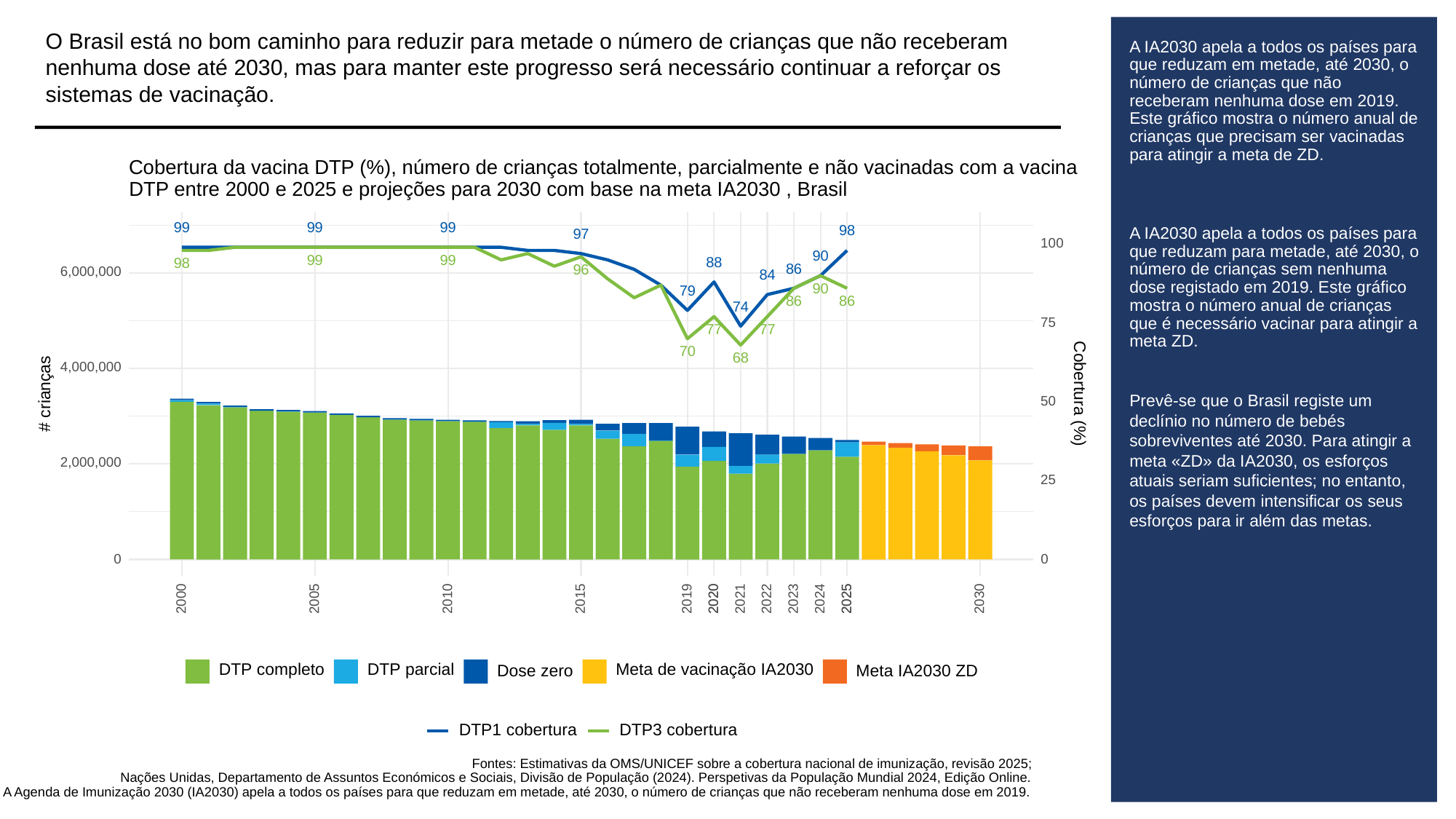

O Brasil está no bom caminho para reduzir para metade o número de crianças que não receberam nenhuma dose até 2030, mas para manter este progresso será necessário continuar a reforçar os sistemas de vacinação.
# A IA2030 apela a todos os países para que reduzam em metade, até 2030, o número de crianças que não receberam nenhuma dose em 2019. Este gráfico mostra o número anual de crianças que precisam ser vacinadas para atingir a meta de ZD.

A IA2030 apela a todos os países para que reduzam para metade, até 2030, o número de crianças sem nenhuma dose registado em 2019. Este gráfico mostra o número anual de crianças que é necessário vacinar para atingir a meta ZD.

Prevê-se que o Brasil registe um  declínio no número de bebés sobreviventes até 2030. Para atingir a meta «ZD» da IA2030, os esforços atuais seriam suficientes; no entanto, os países devem intensificar os seus esforços para ir além das metas.

Cobertura da vacina DTP (%), número de crianças totalmente, parcialmente e não vacinadas com a vacina
DTP entre 2000 e 2025 e projeções para 2030 com base na meta IA2030 , Brasil

99
99
99

98
97
100

90
99
99
88
98
86
96
6,000,000
84

90
79
86
86
74
75

77
77
70
68
4,000,000

Cobertura (%)
# crianças
50

2,000,000

25

0
0

2023
2030
2000
2005
2010
2015
2019
2020
2020
2021
2022
2024
2025
2025

DTP completo
DTP parcial
Meta de vacinação IA2030
Meta IA2030 ZD
Dose zero
DTP3 cobertura
DTP1 cobertura

Fontes: Estimativas da OMS/UNICEF sobre a cobertura nacional de imunização, revisão 2025;
Nações Unidas, Departamento de Assuntos Económicos e Sociais, Divisão de População (2024). Perspetivas da População Mundial 2024, Edição Online.
Nota: A Agenda de Imunização 2030 (IA2030) apela a todos os países para que reduzam em metade, até 2030, o número de crianças que não receberam nenhuma dose em 2019.